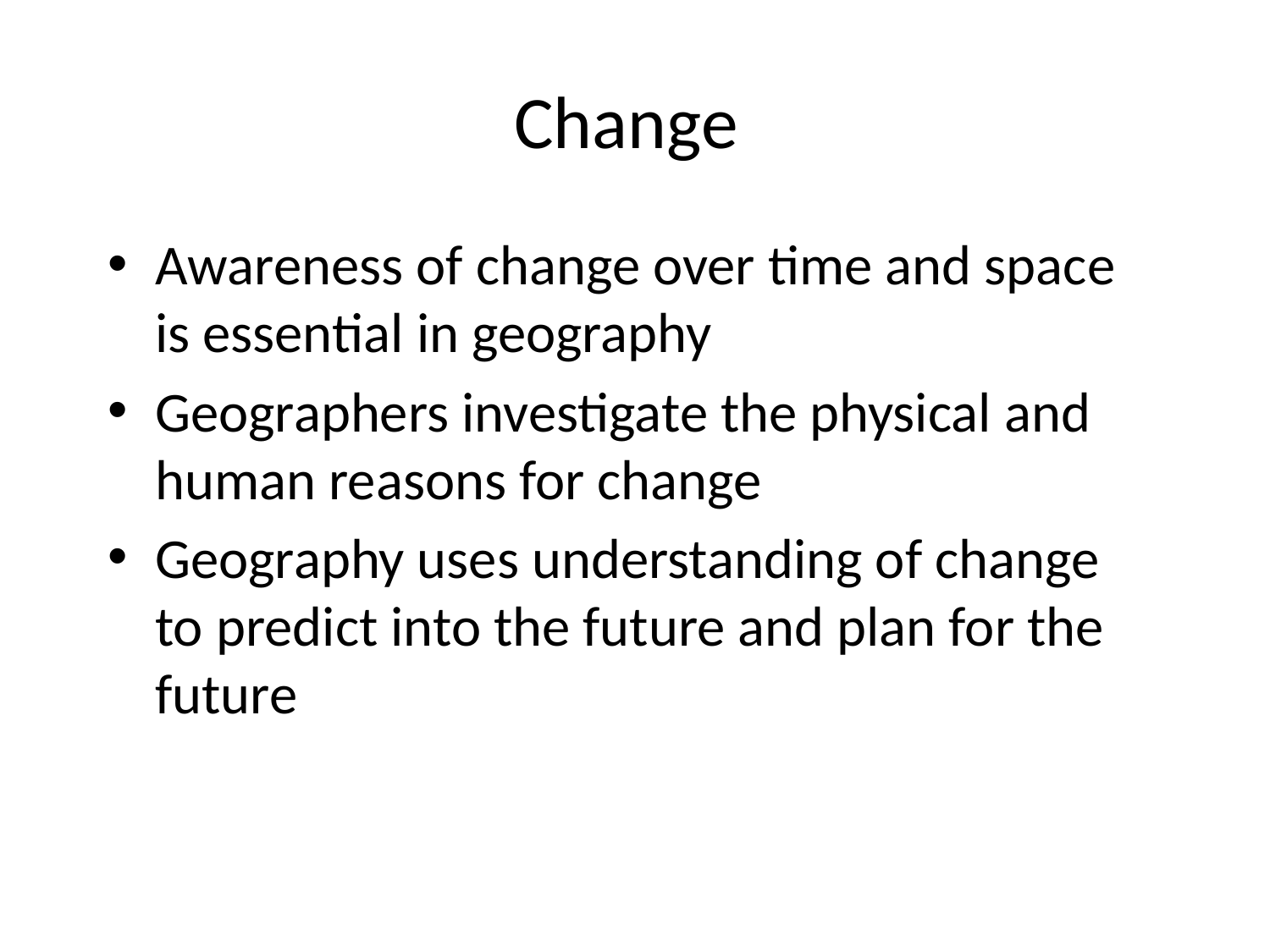

# Change
Awareness of change over time and space is essential in geography
Geographers investigate the physical and human reasons for change
Geography uses understanding of change to predict into the future and plan for the future